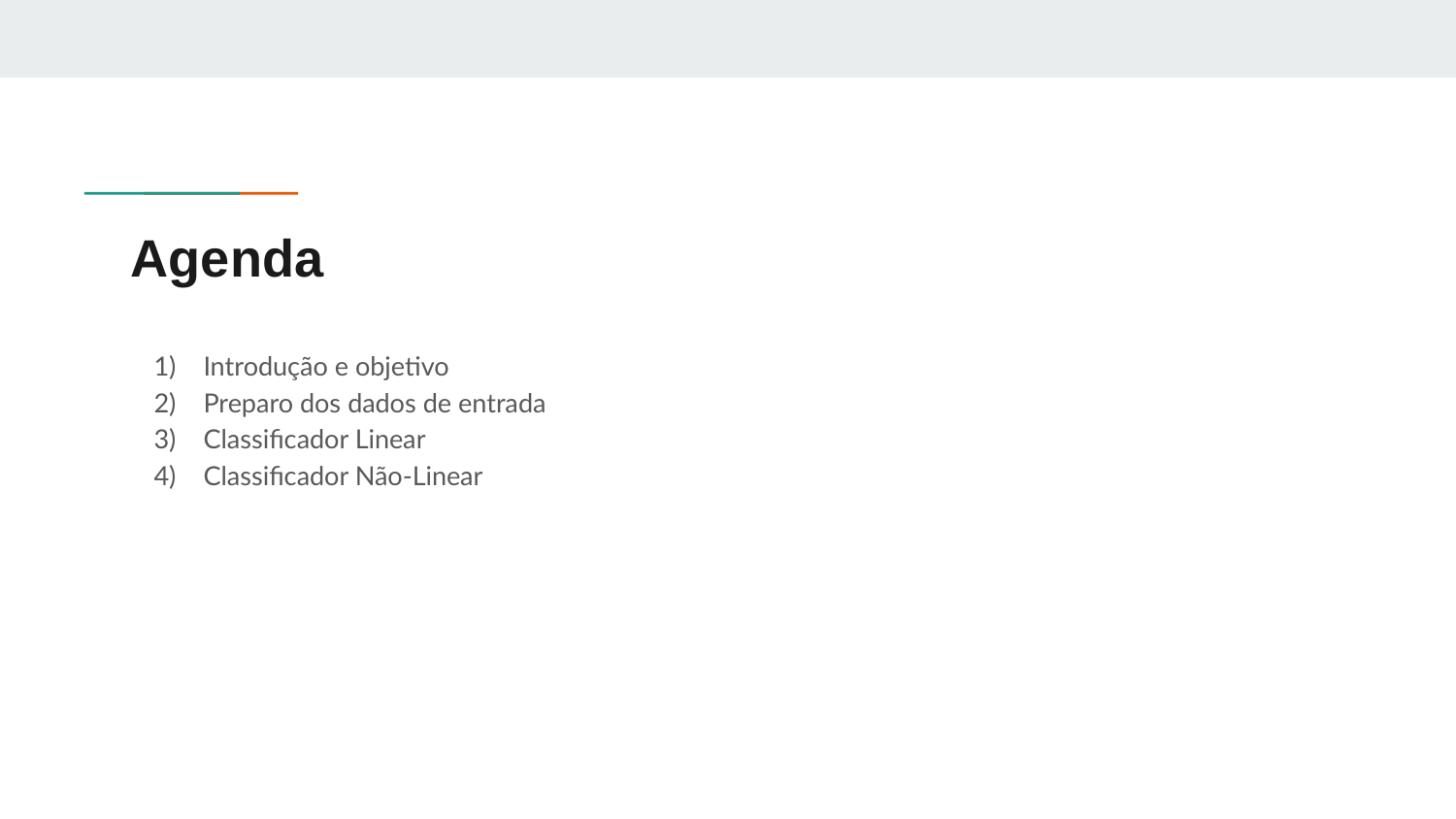

# Agenda
Introdução e objetivo
Preparo dos dados de entrada
Classificador Linear
Classificador Não-Linear